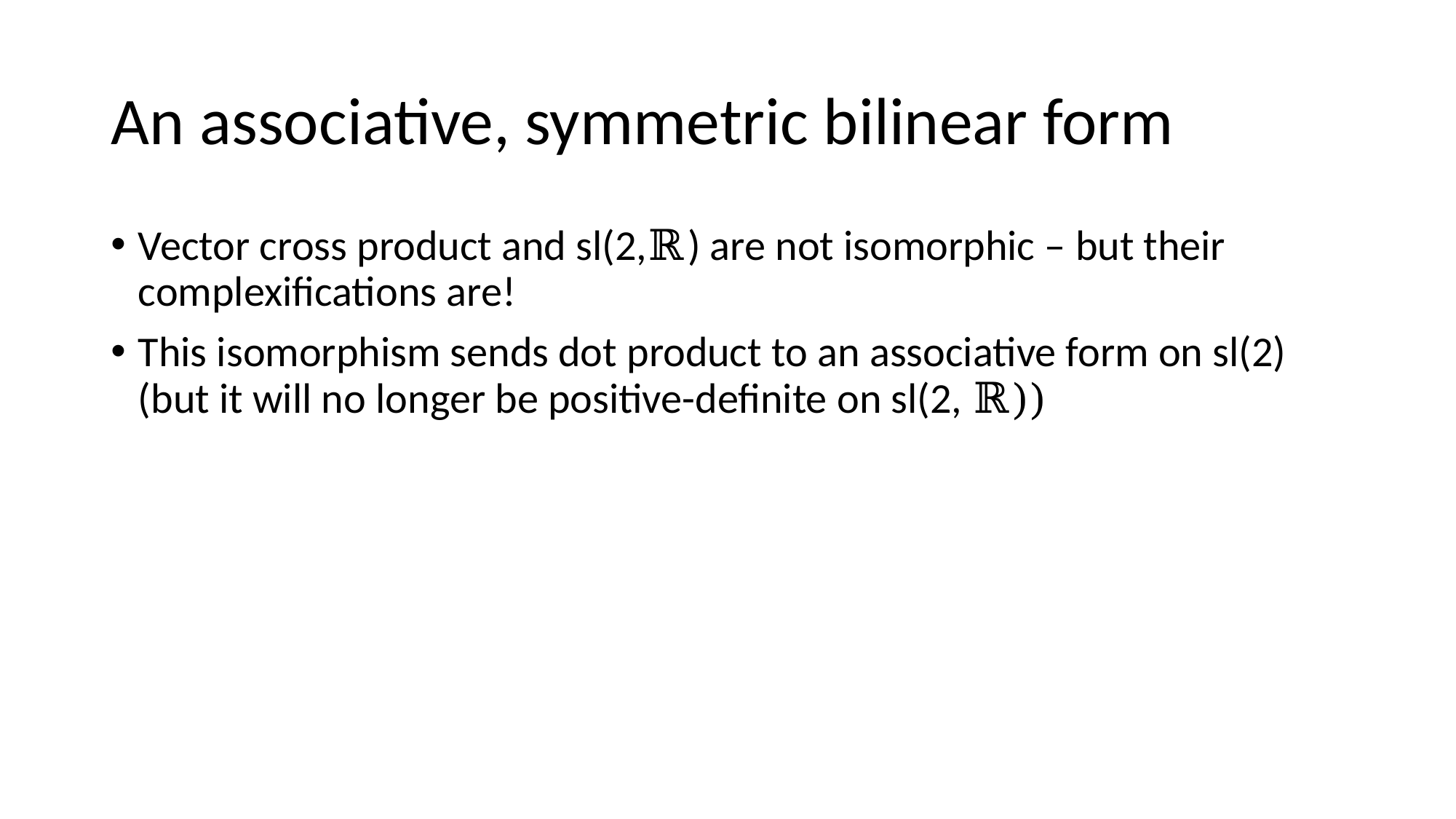

# An associative, symmetric bilinear form
Vector cross product and sl(2,ℝ) are not isomorphic – but their complexifications are!
This isomorphism sends dot product to an associative form on sl(2) (but it will no longer be positive-definite on sl(2, ℝ))